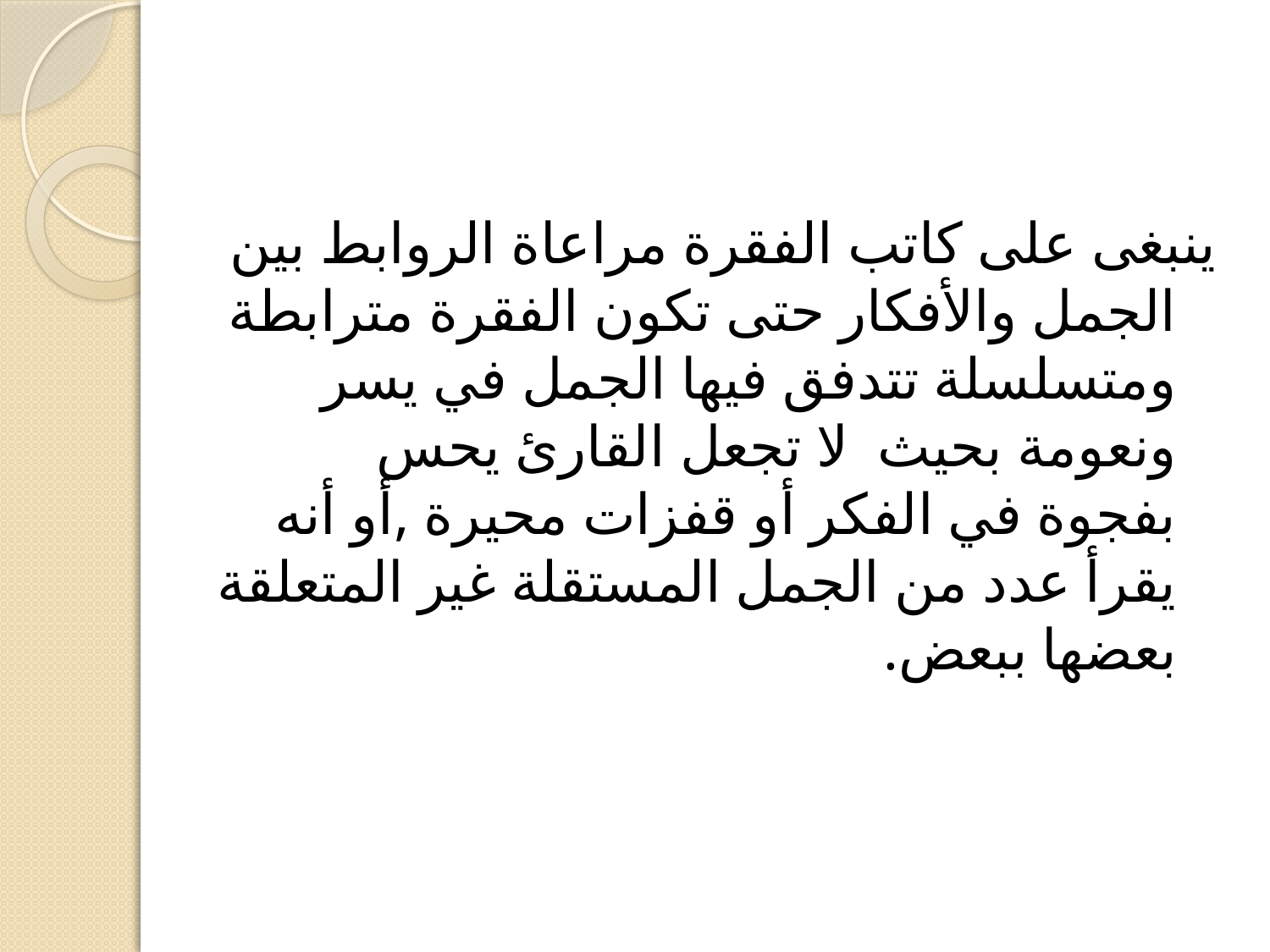

ينبغى على كاتب الفقرة مراعاة الروابط بين الجمل والأفكار حتى تكون الفقرة مترابطة ومتسلسلة تتدفق فيها الجمل في يسر ونعومة بحيث  لا تجعل القارئ يحس  بفجوة في الفكر أو قفزات محيرة ,أو أنه يقرأ عدد من الجمل المستقلة غير المتعلقة بعضها ببعض.